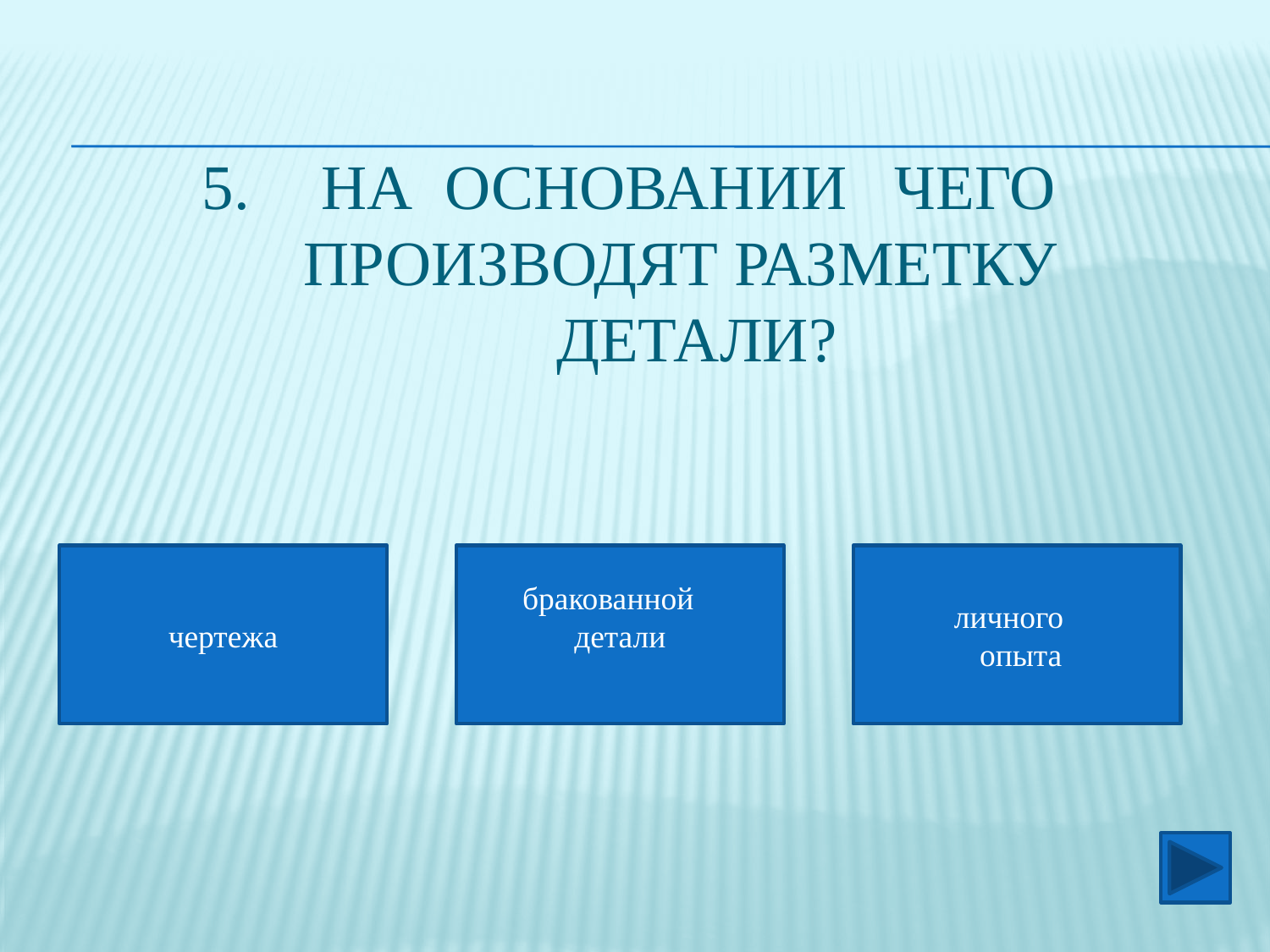

# На  основании   чего   производят разметку   детали?
чертежа
бракованной
детали
личного
 опыта